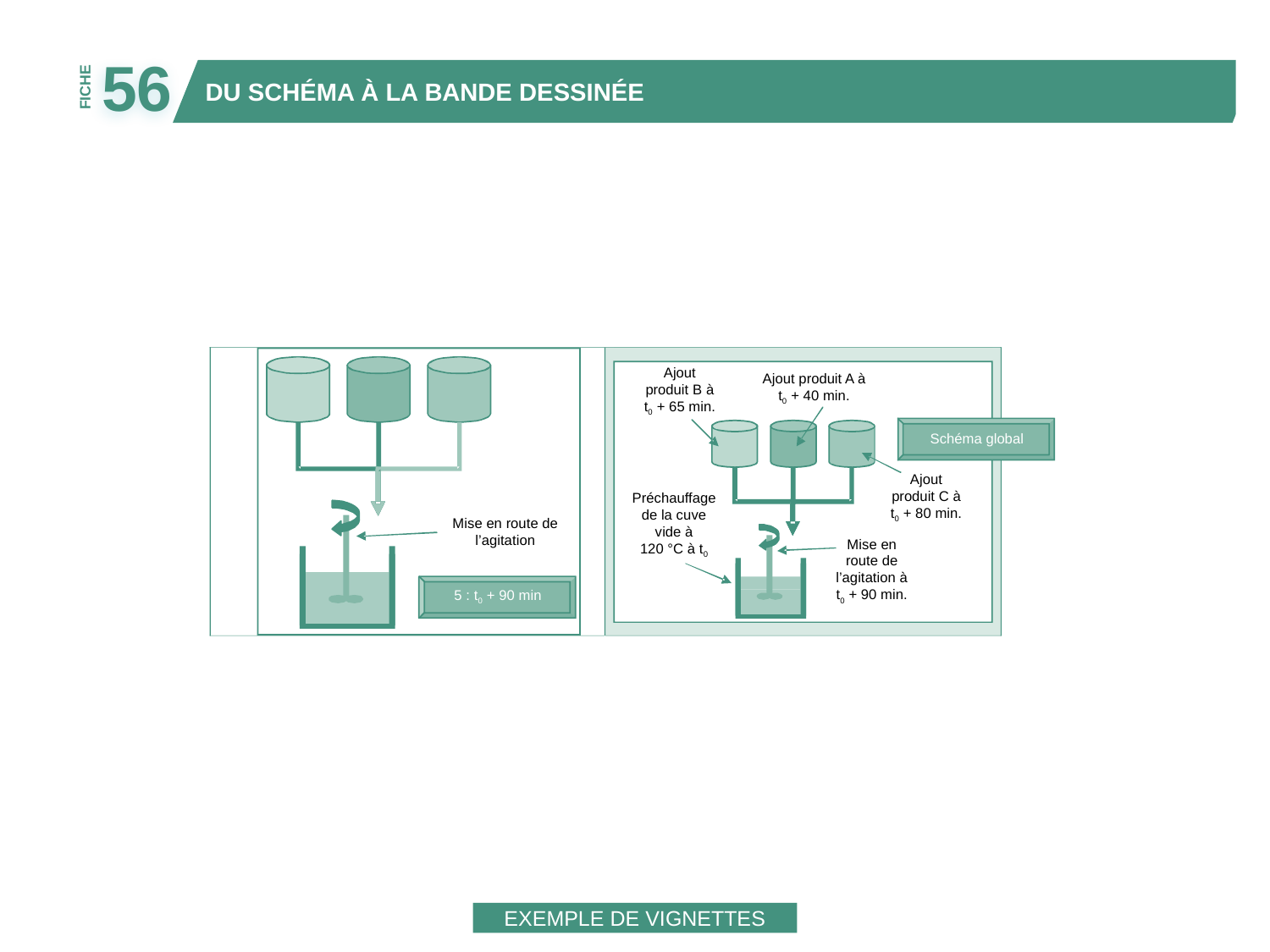

56

DU SCHÉMA À LA BANDE DESSINÉE
FICHE

Ajout
produit B à
t0 + 65 min.

Ajout produit A à
t0 + 40 min.

Schéma global

Ajout
produit C à
t0 + 80 min.
Préchauffage
de la cuve
vide à
120 °C à t0

Mise en route de
l’agitation

Mise en
route de
l’agitation à
t0 + 90 min.

5 : t0 + 90 min

EXEMPLE DE VIGNETTES